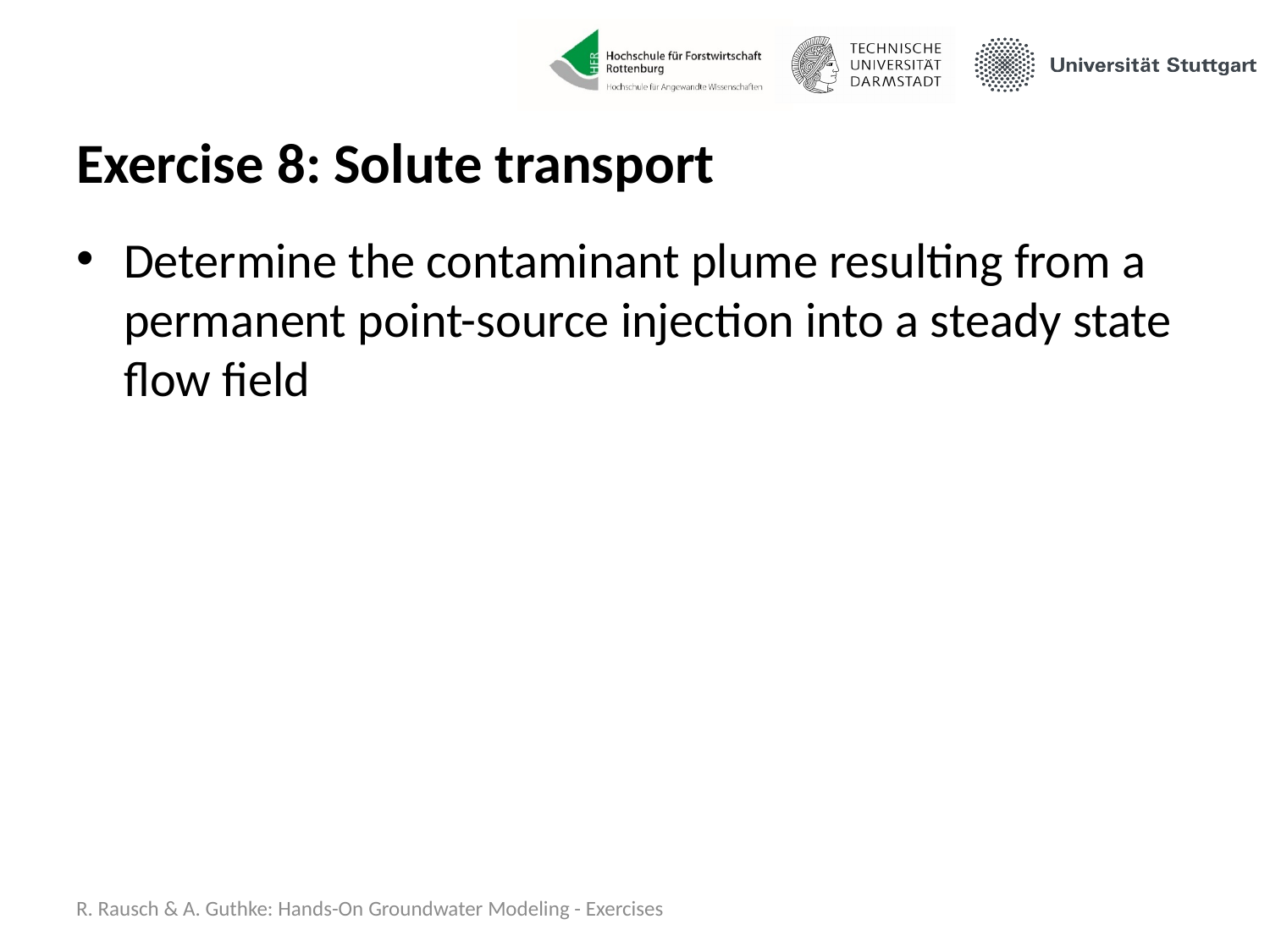

# Exercise 8: Solute transport
Determine the contaminant plume resulting from a permanent point-source injection into a steady state flow field

R. Rausch & A. Guthke: Hands-On Groundwater Modeling - Exercises